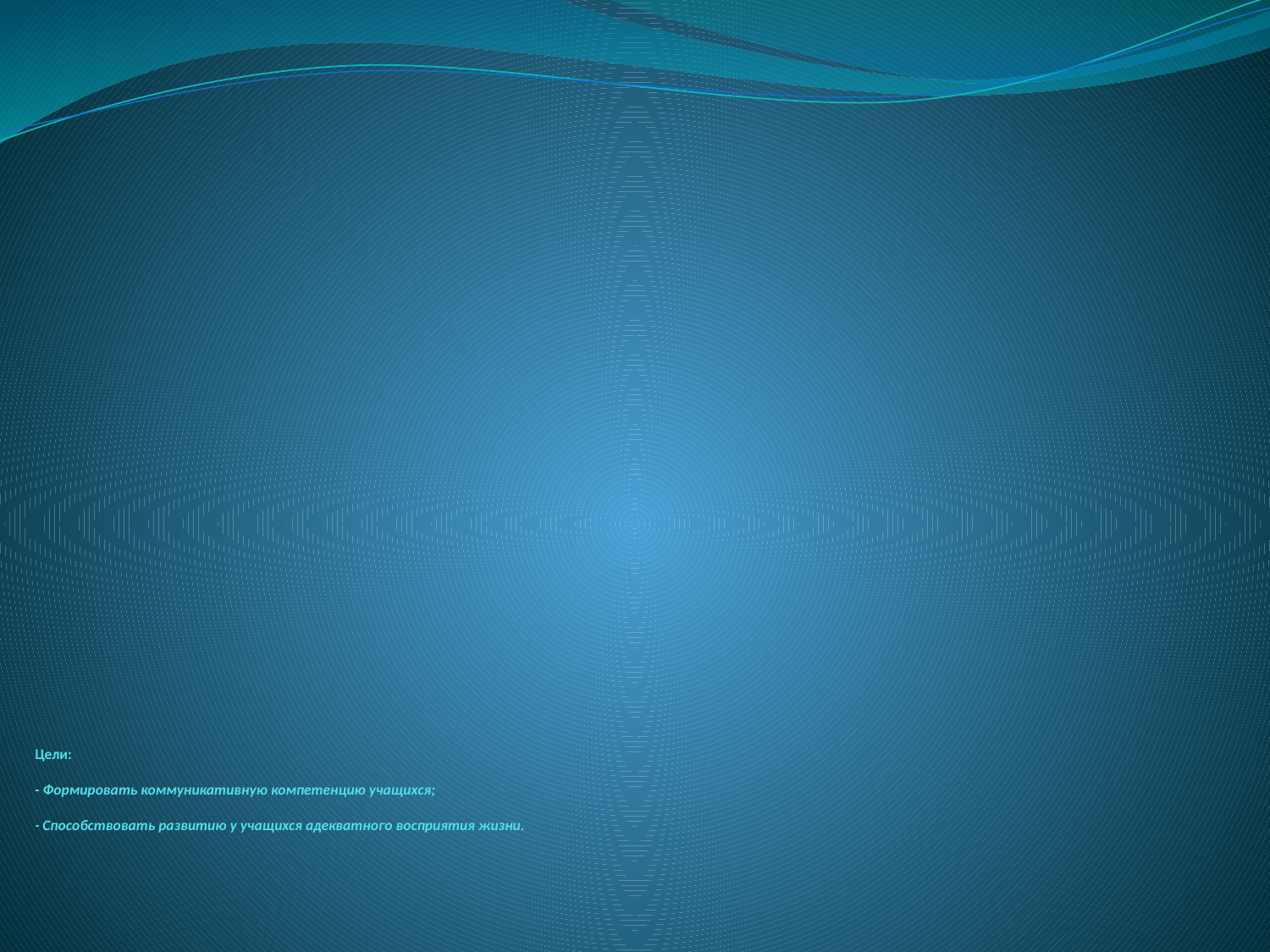

# Цели:   - Формировать коммуникативную компетенцию учащихся;   - Способствовать развитию у учащихся адекватного восприятия жизни.